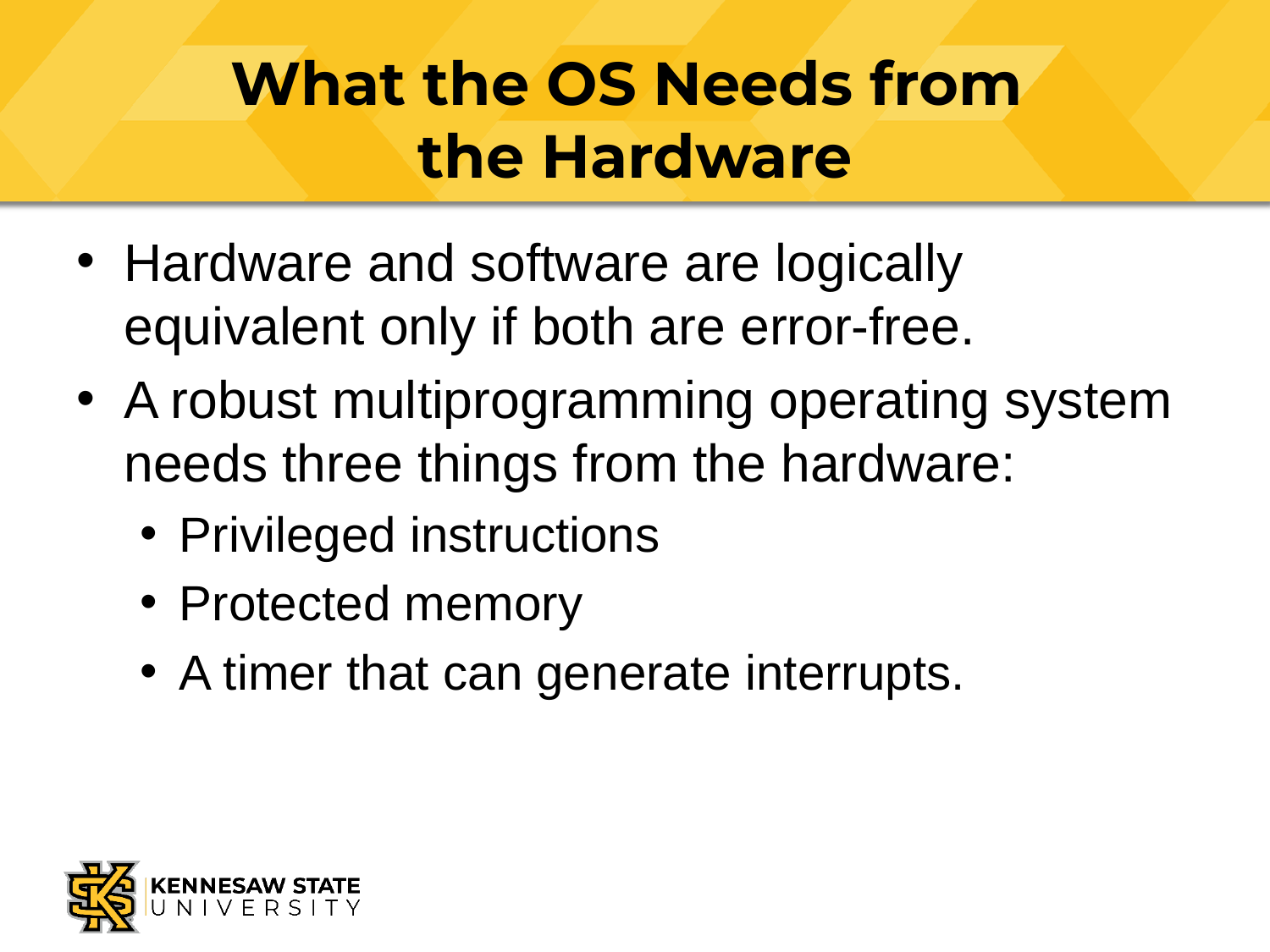

# What the OS Needs from the Hardware
Hardware and software are logically equivalent only if both are error-free.
A robust multiprogramming operating system needs three things from the hardware:
Privileged instructions
Protected memory
A timer that can generate interrupts.